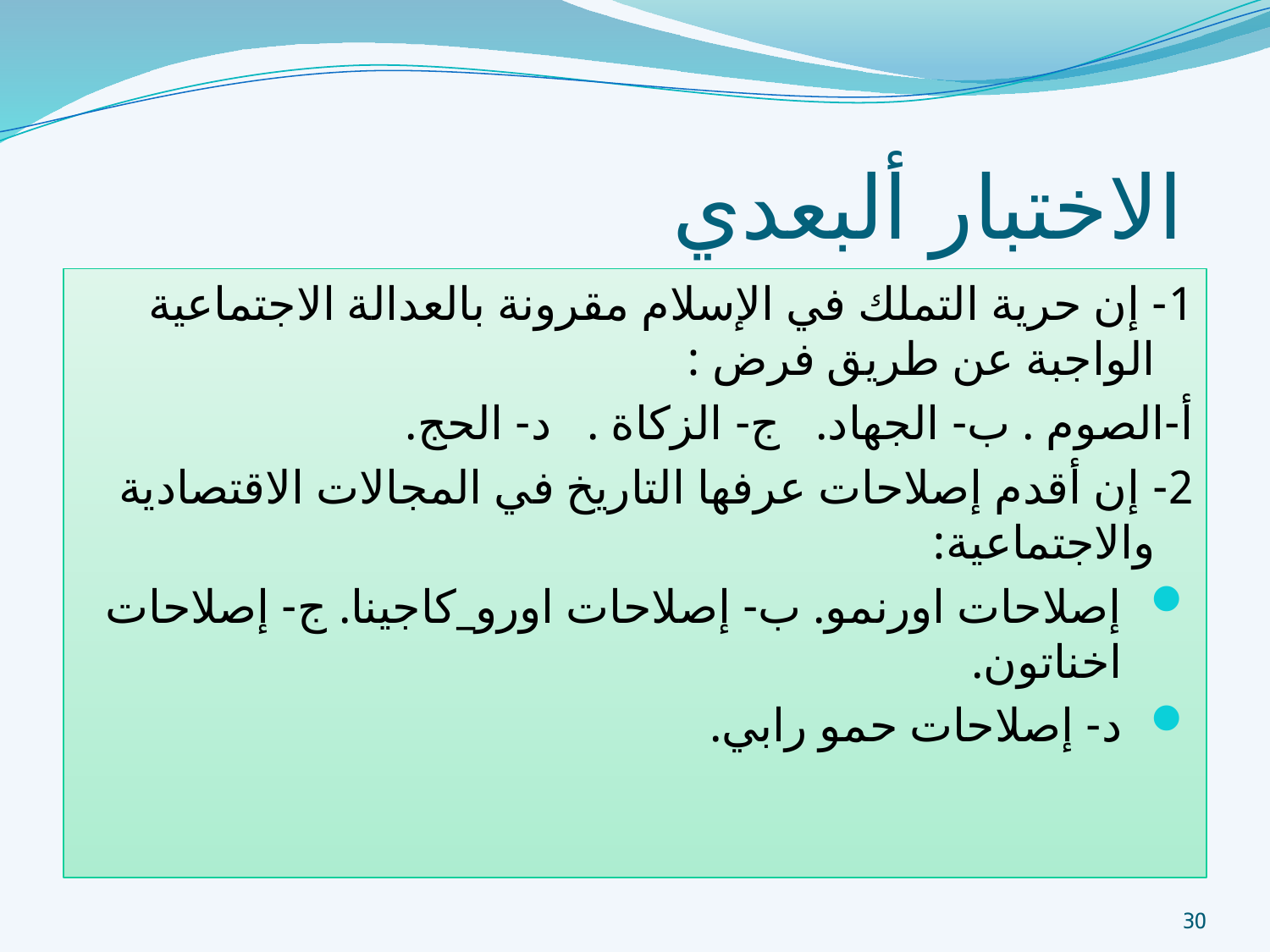

# الاختبار ألبعدي
1- إن حرية التملك في الإسلام مقرونة بالعدالة الاجتماعية الواجبة عن طريق فرض :
أ-الصوم . ب- الجهاد.   ج- الزكاة .   د- الحج.
2- إن أقدم إصلاحات عرفها التاريخ في المجالات الاقتصادية والاجتماعية:
إصلاحات اورنمو. ب- إصلاحات اورو_كاجينا. ج- إصلاحات اخناتون.
د- إصلاحات حمو رابي.

30